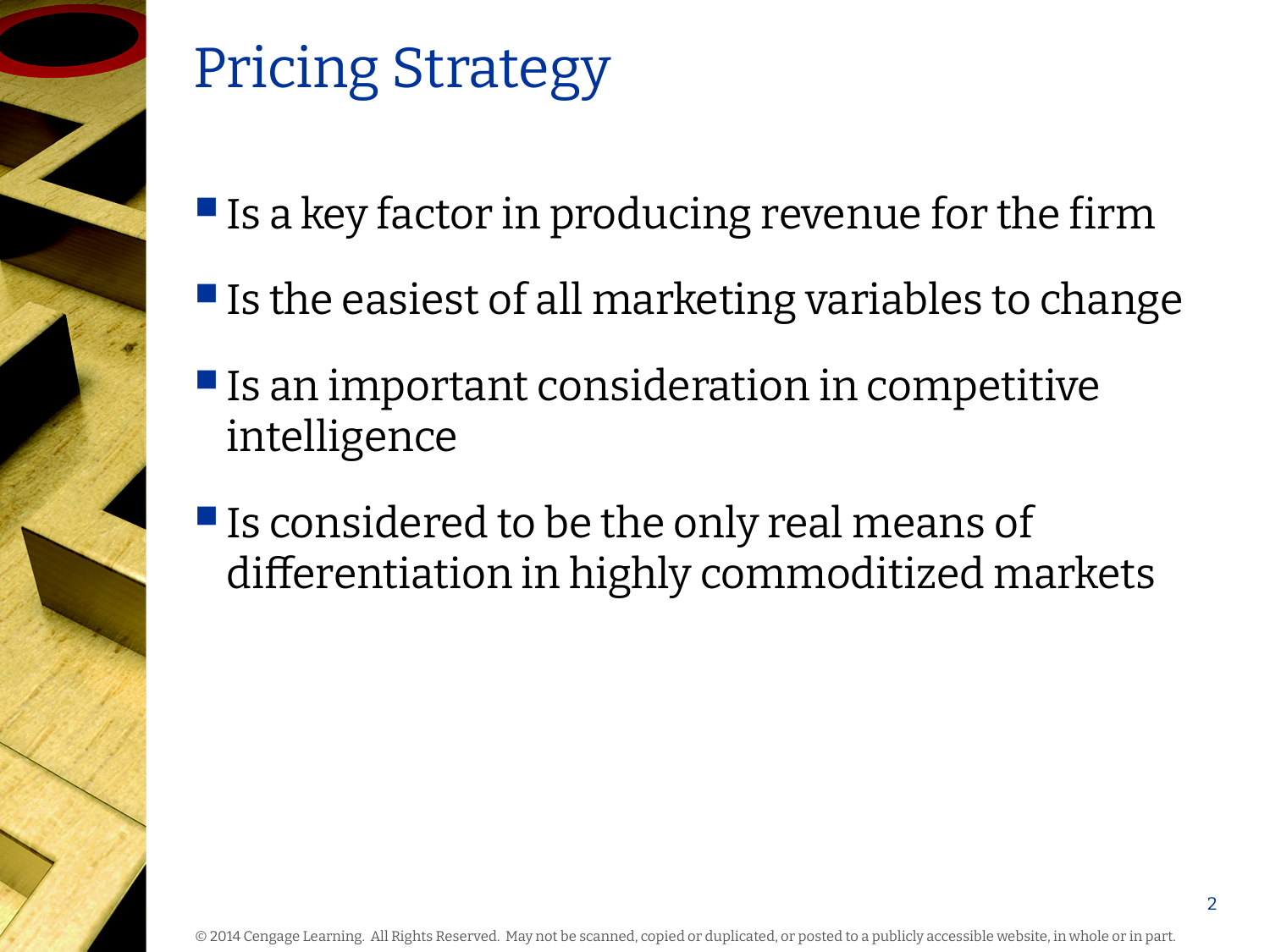

# Pricing Strategy
Is a key factor in producing revenue for the firm
Is the easiest of all marketing variables to change
Is an important consideration in competitive intelligence
Is considered to be the only real means of differentiation in highly commoditized markets
2